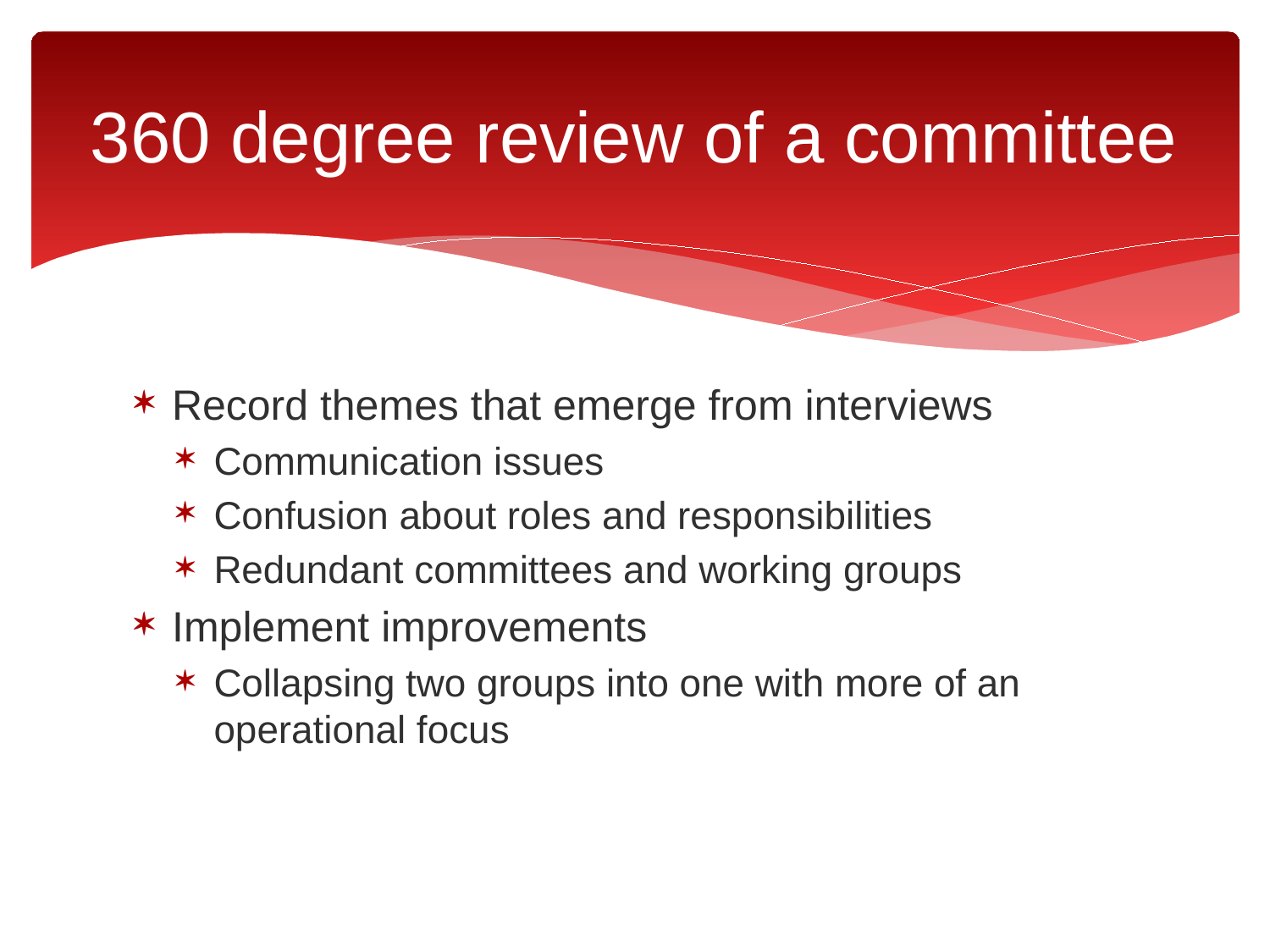

# 360 degree review of a committee
Record themes that emerge from interviews
Communication issues
Confusion about roles and responsibilities
Redundant committees and working groups
Implement improvements
Collapsing two groups into one with more of an operational focus